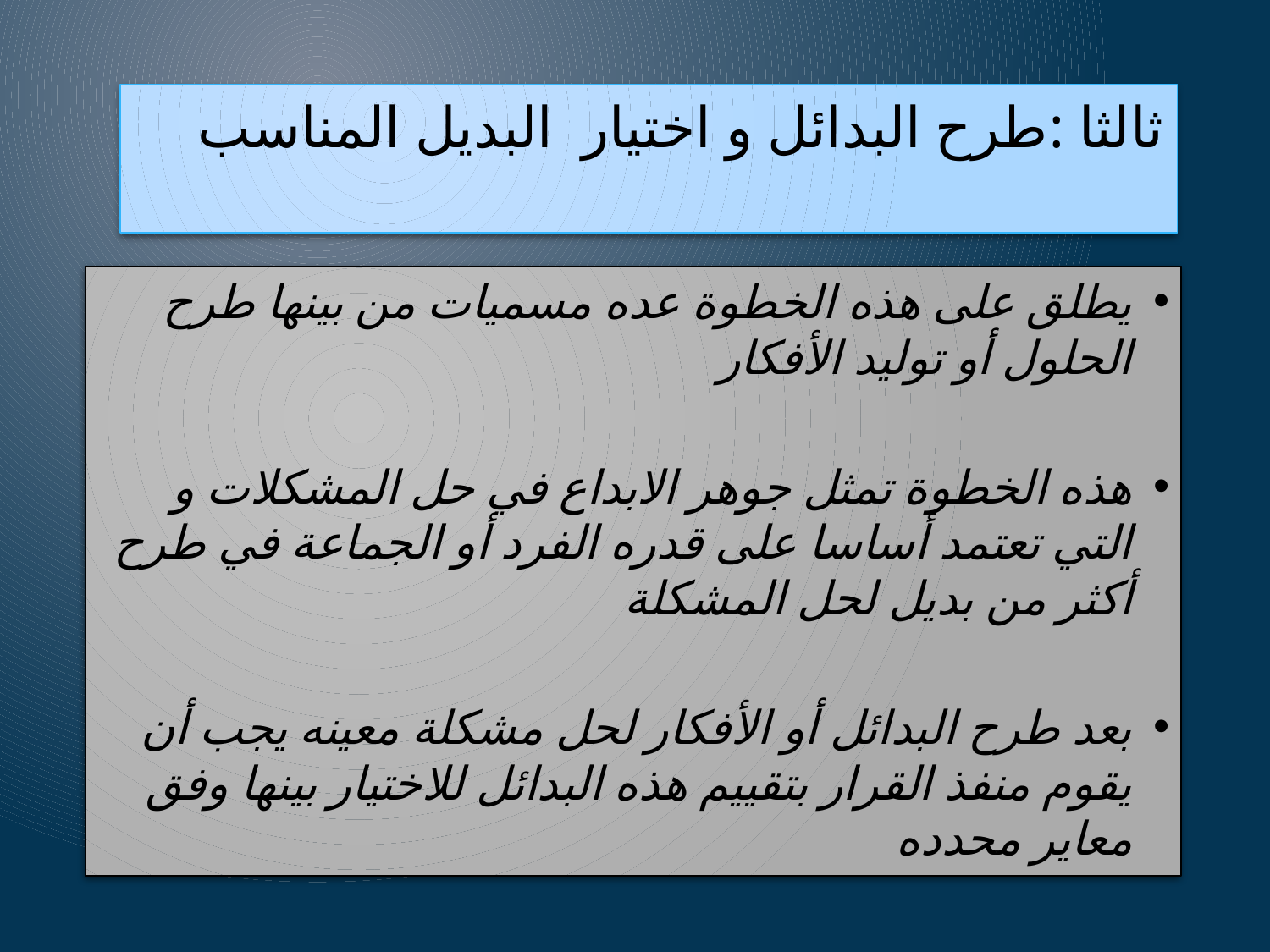

# ثالثا :طرح البدائل و اختيار  البديل المناسب
يطلق على هذه الخطوة عده مسميات من بينها طرح الحلول أو توليد الأفكار

هذه الخطوة تمثل جوهر الابداع في حل المشكلات و التي تعتمد أساسا على قدره الفرد أو الجماعة في طرح أكثر من بديل لحل المشكلة

بعد طرح البدائل أو الأفكار لحل مشكلة معينه يجب أن يقوم منفذ القرار بتقييم هذه البدائل للاختيار بينها وفق معاير محدده